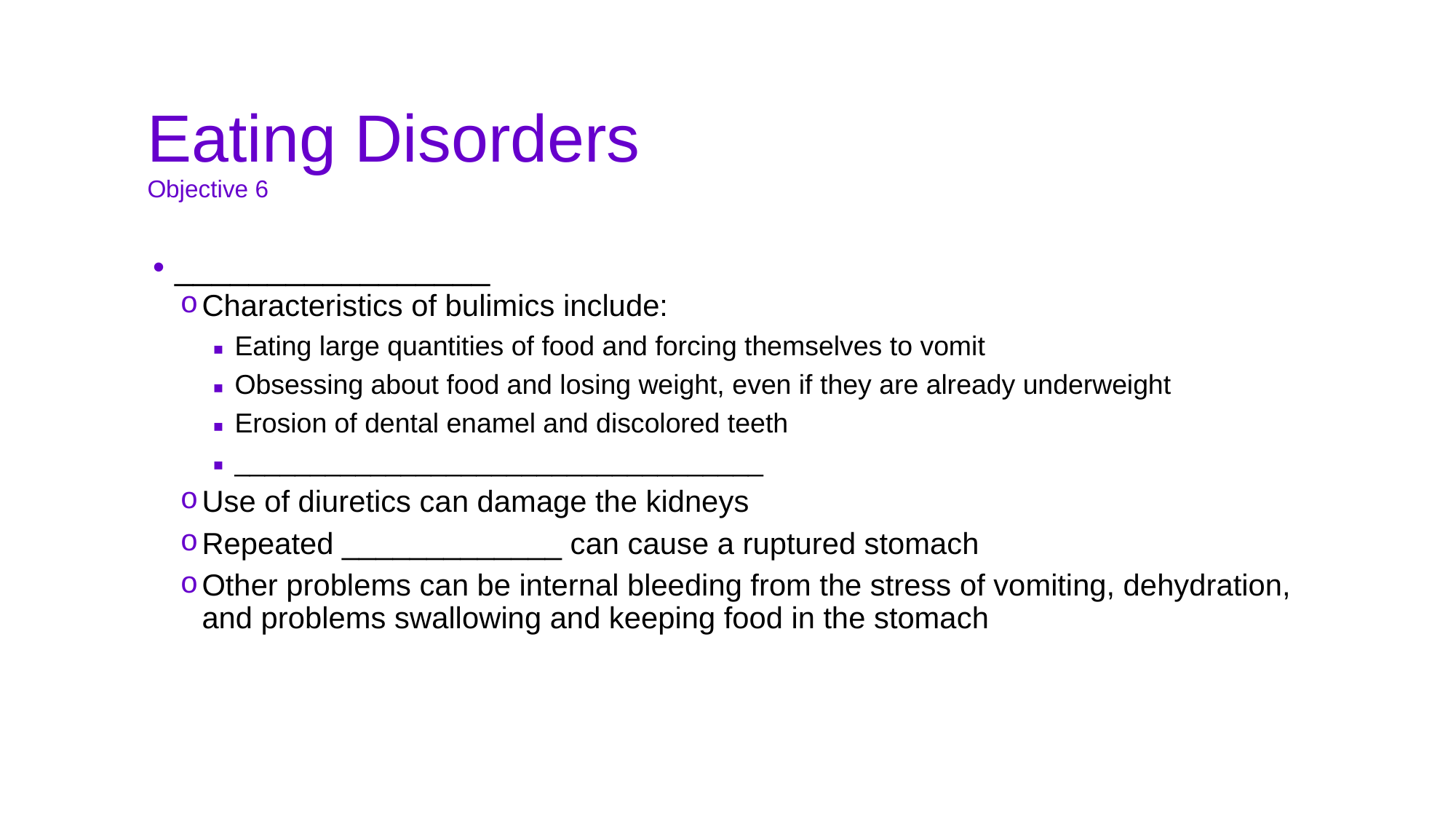

# Eating Disorders Objective 6
_________________
Characteristics of bulimics include:
Eating large quantities of food and forcing themselves to vomit
Obsessing about food and losing weight, even if they are already underweight
Erosion of dental enamel and discolored teeth
___________________________________
Use of diuretics can damage the kidneys
Repeated _____________ can cause a ruptured stomach
Other problems can be internal bleeding from the stress of vomiting, dehydration, and problems swallowing and keeping food in the stomach